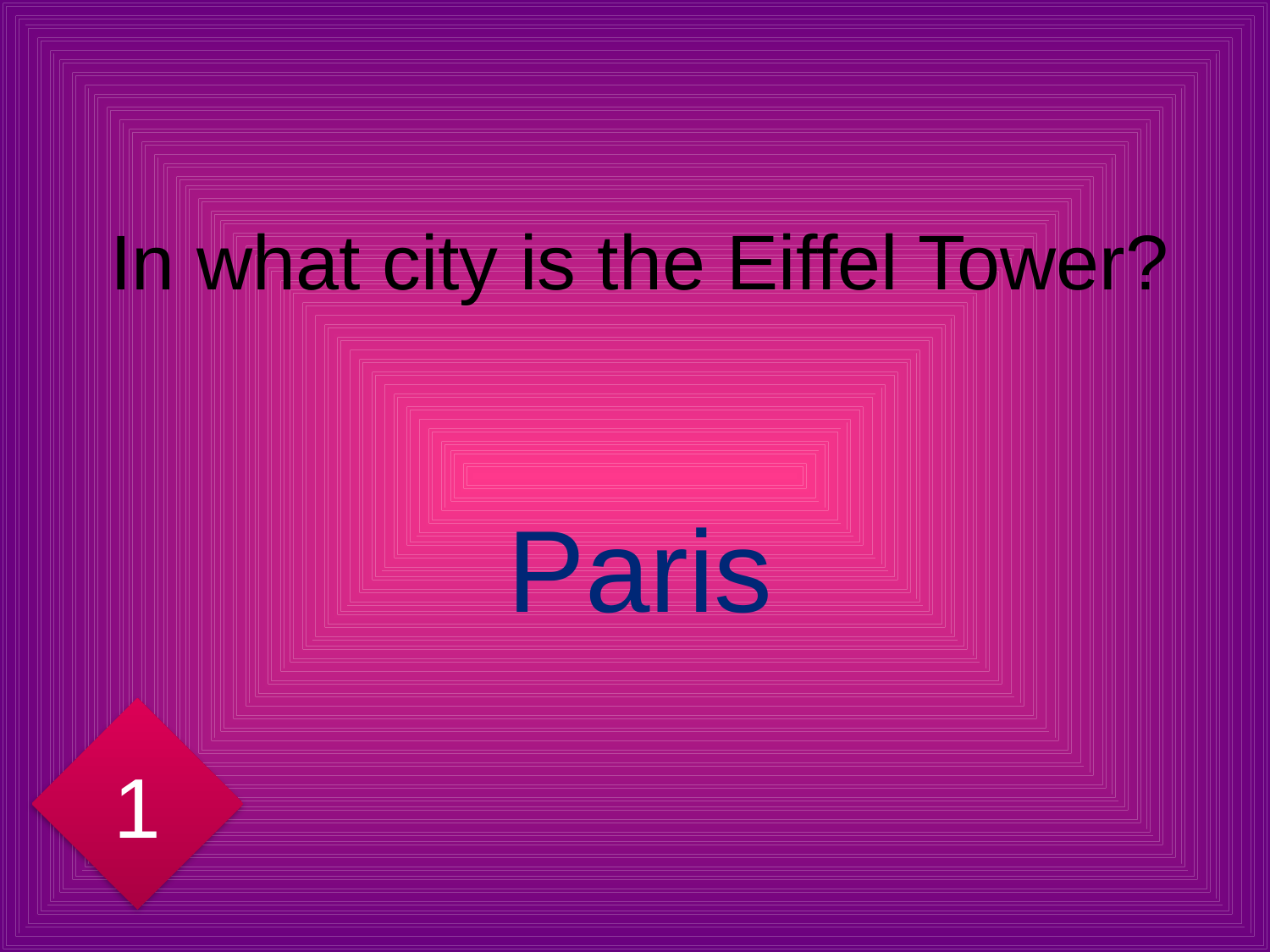

# In what city is the Eiffel Tower?
Paris
1